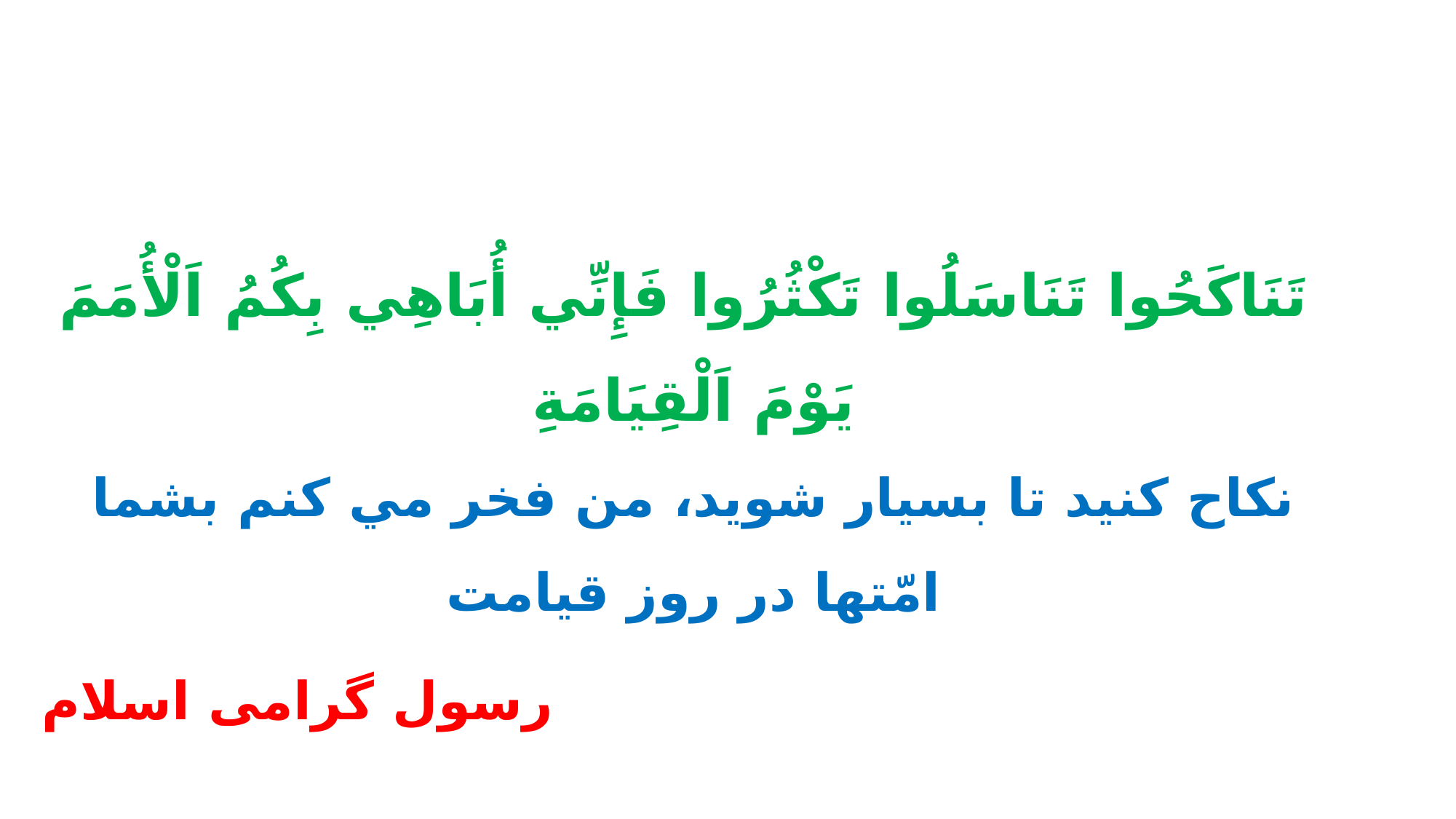

تَنَاكَحُوا تَنَاسَلُوا تَكْثُرُوا فَإِنِّي أُبَاهِي بِكُمُ اَلْأُمَمَ يَوْمَ اَلْقِيَامَةِ
نكاح كنيد تا بسيار شويد، من فخر مي كنم بشما امّتها در روز قيامت
رسول گرامی اسلام